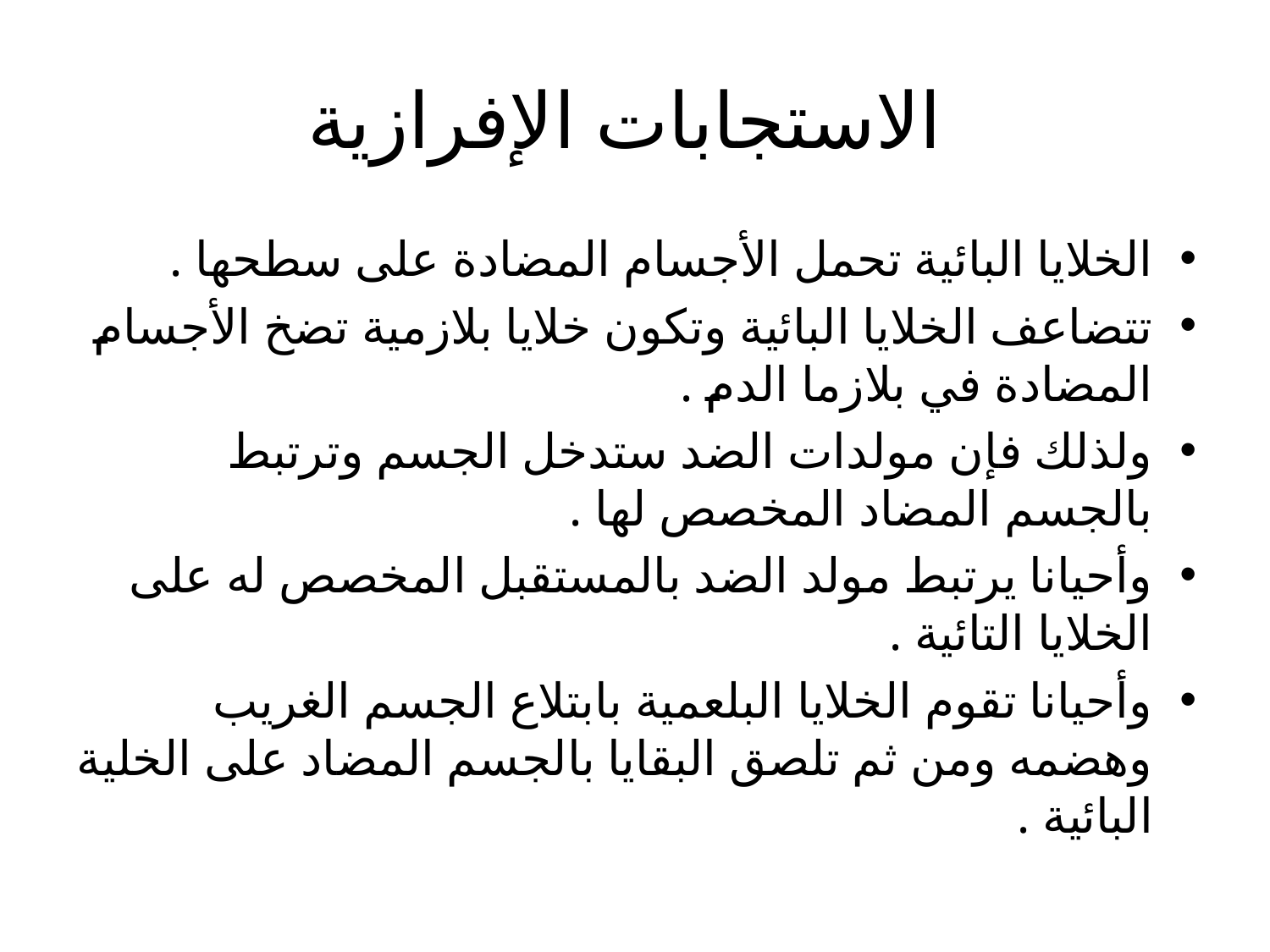

# الاستجابات الإفرازية
الخلايا البائية تحمل الأجسام المضادة على سطحها .
تتضاعف الخلايا البائية وتكون خلايا بلازمية تضخ الأجسام المضادة في بلازما الدم .
ولذلك فإن مولدات الضد ستدخل الجسم وترتبط بالجسم المضاد المخصص لها .
وأحيانا يرتبط مولد الضد بالمستقبل المخصص له على الخلايا التائية .
وأحيانا تقوم الخلايا البلعمية بابتلاع الجسم الغريب وهضمه ومن ثم تلصق البقايا بالجسم المضاد على الخلية البائية .